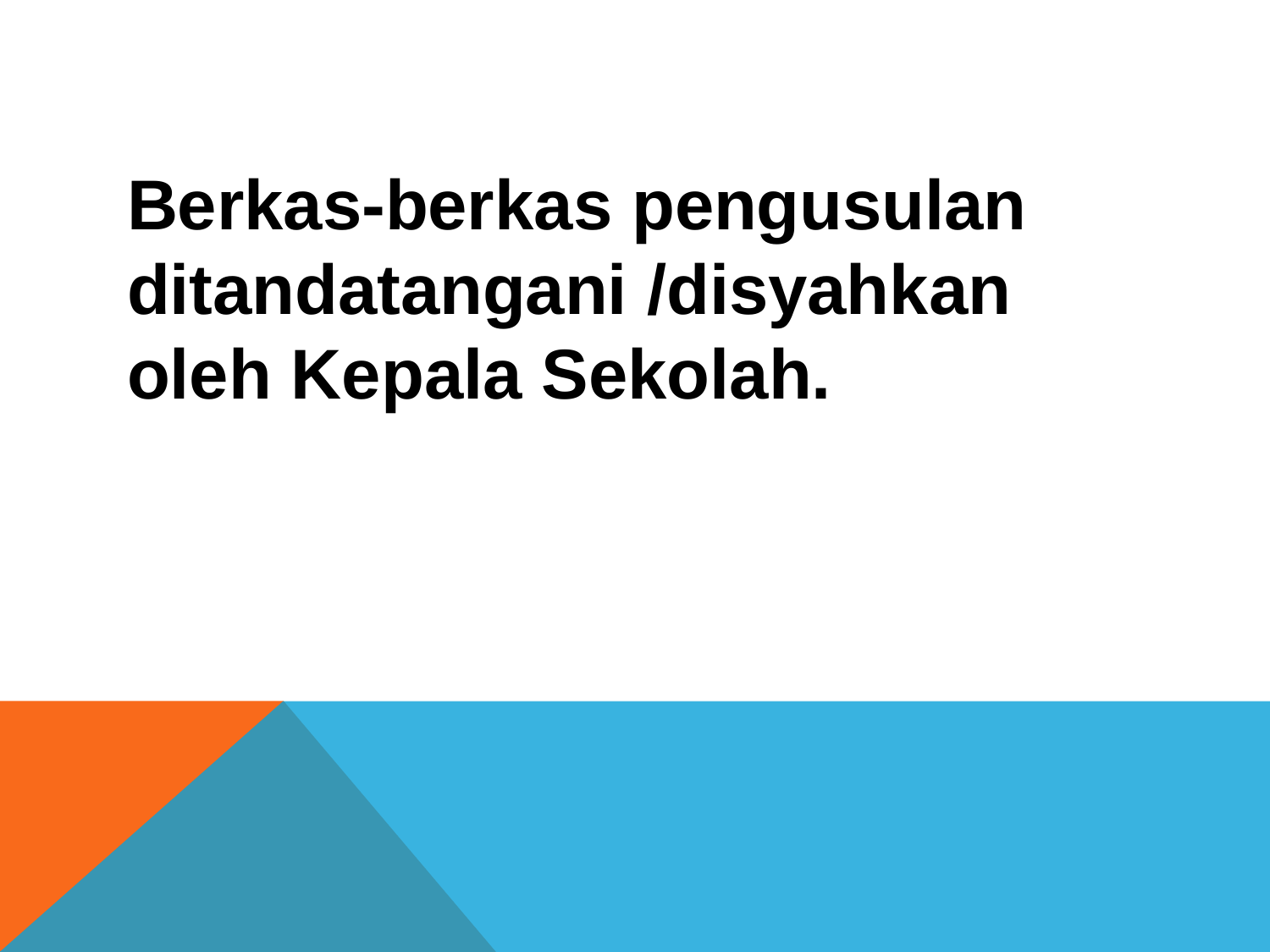

#
Berkas-berkas pengusulan ditandatangani /disyahkan oleh Kepala Sekolah.